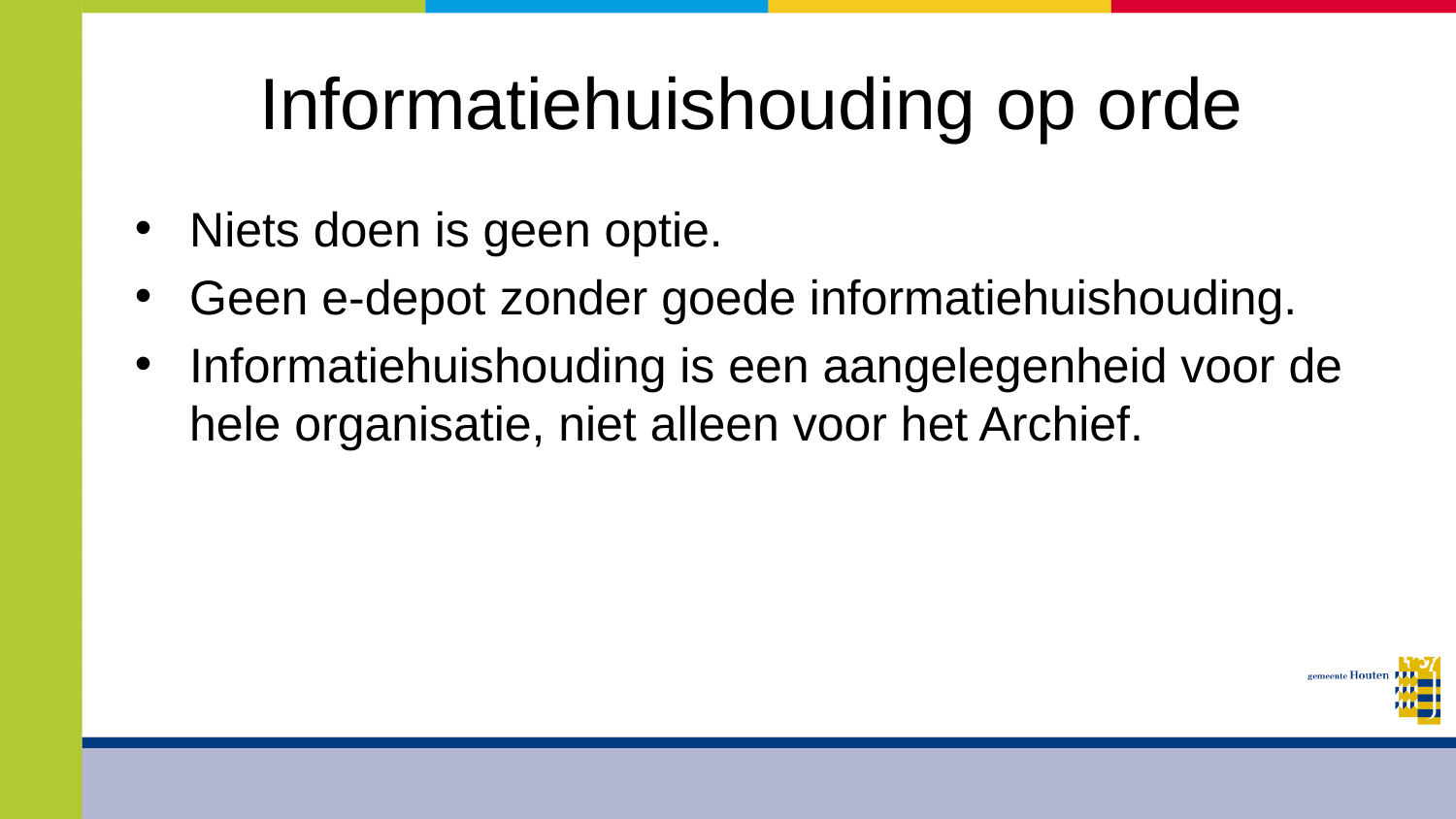

# Informatiehuishouding op orde
Niets doen is geen optie.
Geen e-depot zonder goede informatiehuishouding.
Informatiehuishouding is een aangelegenheid voor de hele organisatie, niet alleen voor het Archief.